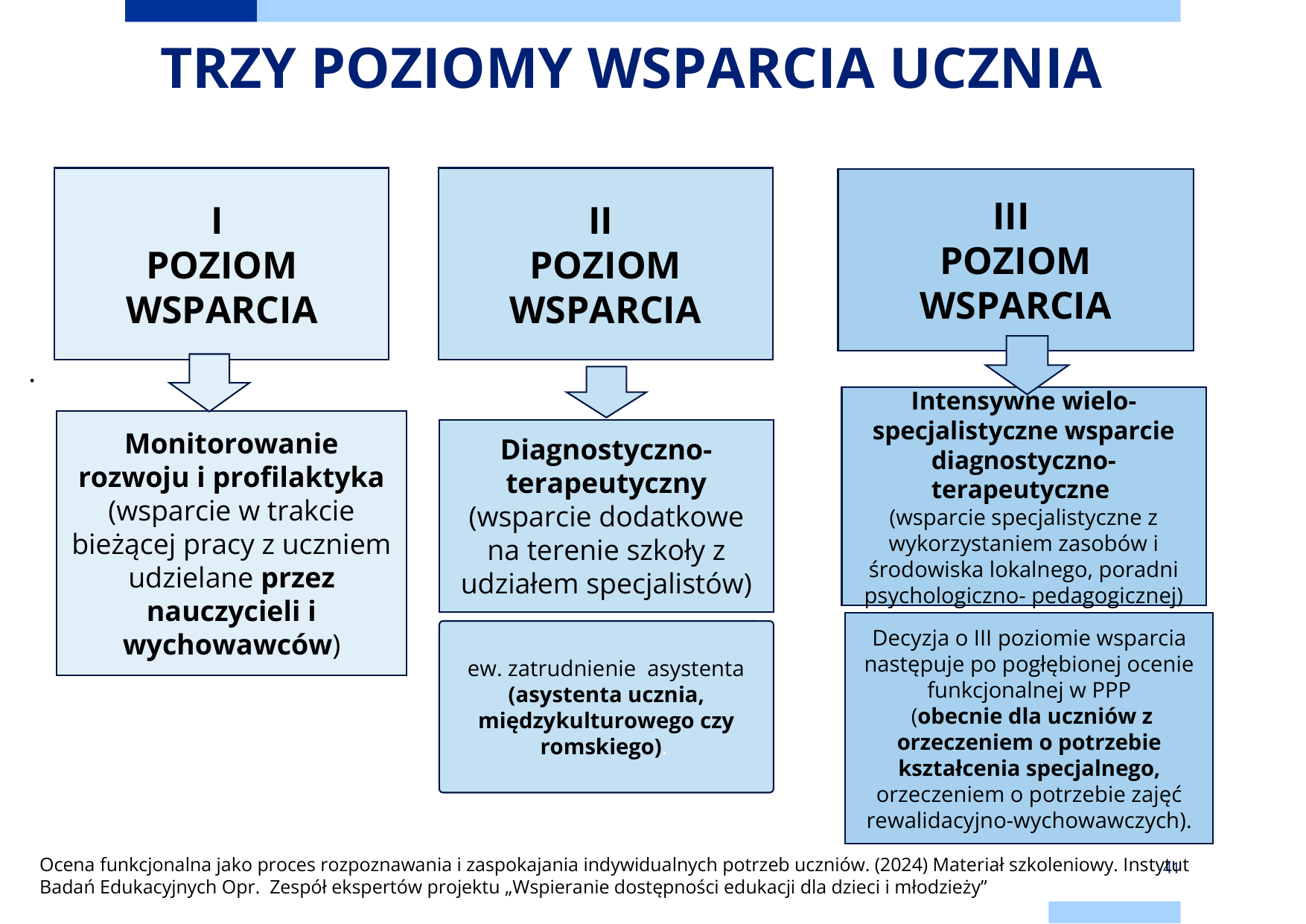

# TRZY POZIOMY WSPARCIA UCZNIA

I
POZIOM WSPARCIA
Monitorowanie rozwoju i profilaktyka (wsparcie w trakcie bieżącej pracy z uczniem udzielane przez nauczycieli i wychowawców)

II
POZIOM WSPARCIA

Diagnostyczno- terapeutyczny (wsparcie dodatkowe na terenie szkoły z udziałem specjalistów)
ew. zatrudnienie  asystenta (asystenta ucznia, międzykulturowego czy romskiego).
III
POZIOM WSPARCIA

Intensywne wielo- specjalistyczne wsparcie diagnostyczno- terapeutyczne
(wsparcie specjalistyczne z wykorzystaniem zasobów i środowiska lokalnego, poradni psychologiczno- pedagogicznej)
Decyzja o III poziomie wsparcia następuje po pogłębionej ocenie funkcjonalnej w PPP
 (obecnie dla uczniów z orzeczeniem o potrzebie kształcenia specjalnego, orzeczeniem o potrzebie zajęć rewalidacyjno-wychowawczych).

.

Ocena funkcjonalna jako proces rozpoznawania i zaspokajania indywidualnych potrzeb uczniów. (2024) Materiał szkoleniowy. Instytut Badań Edukacyjnych Opr.  Zespół ekspertów projektu „Wspieranie dostępności edukacji dla dzieci i młodzieży”
41